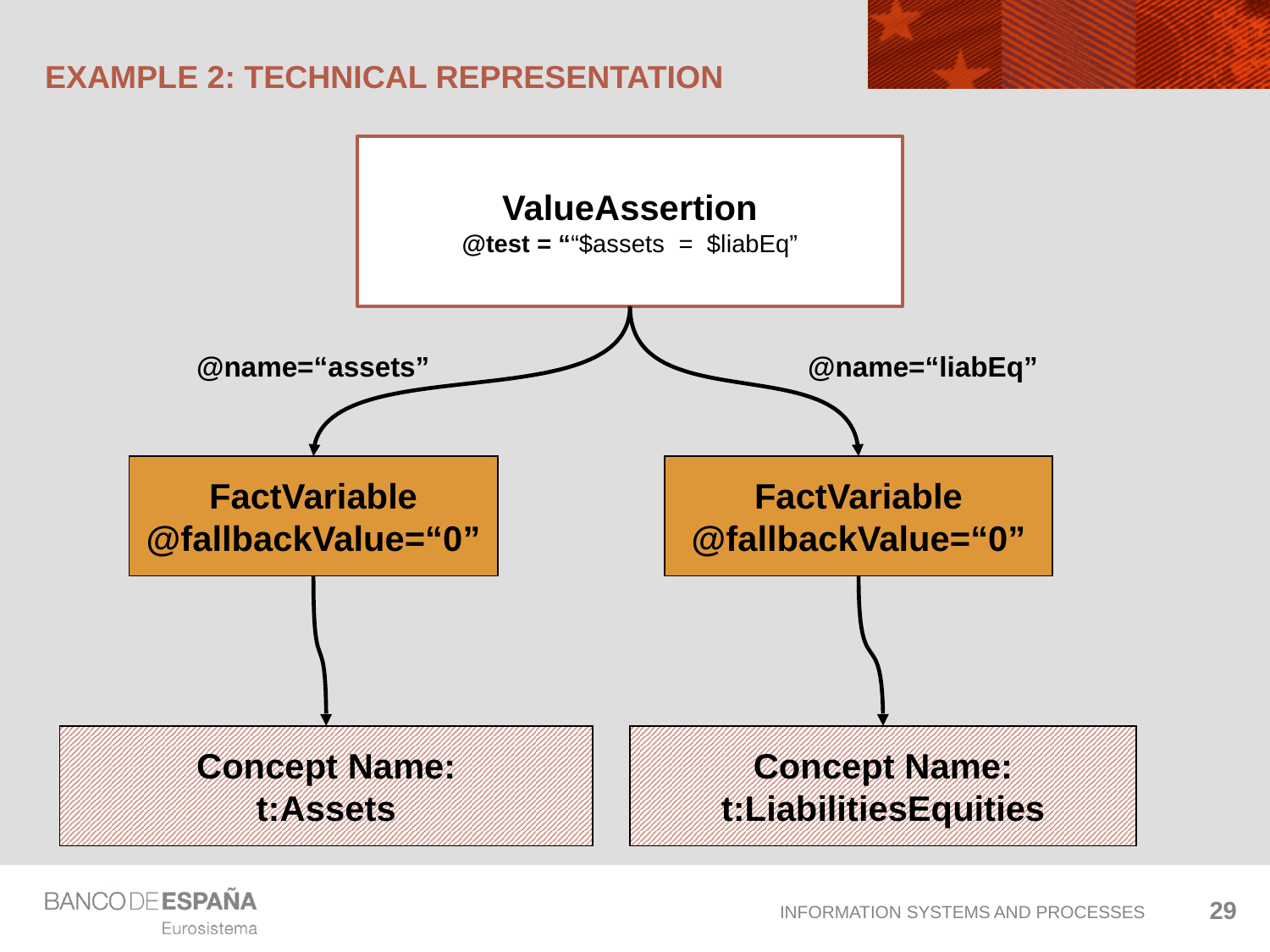

# Example 2: technical representation
ValueAssertion
@test = ““$assets  =  $liabEq”
@name=“liabEq”
@name=“assets”
FactVariable
@fallbackValue=“0”
FactVariable
@fallbackValue=“0”
Concept Name:
t:Assets
Concept Name:
t:LiabilitiesEquities
29